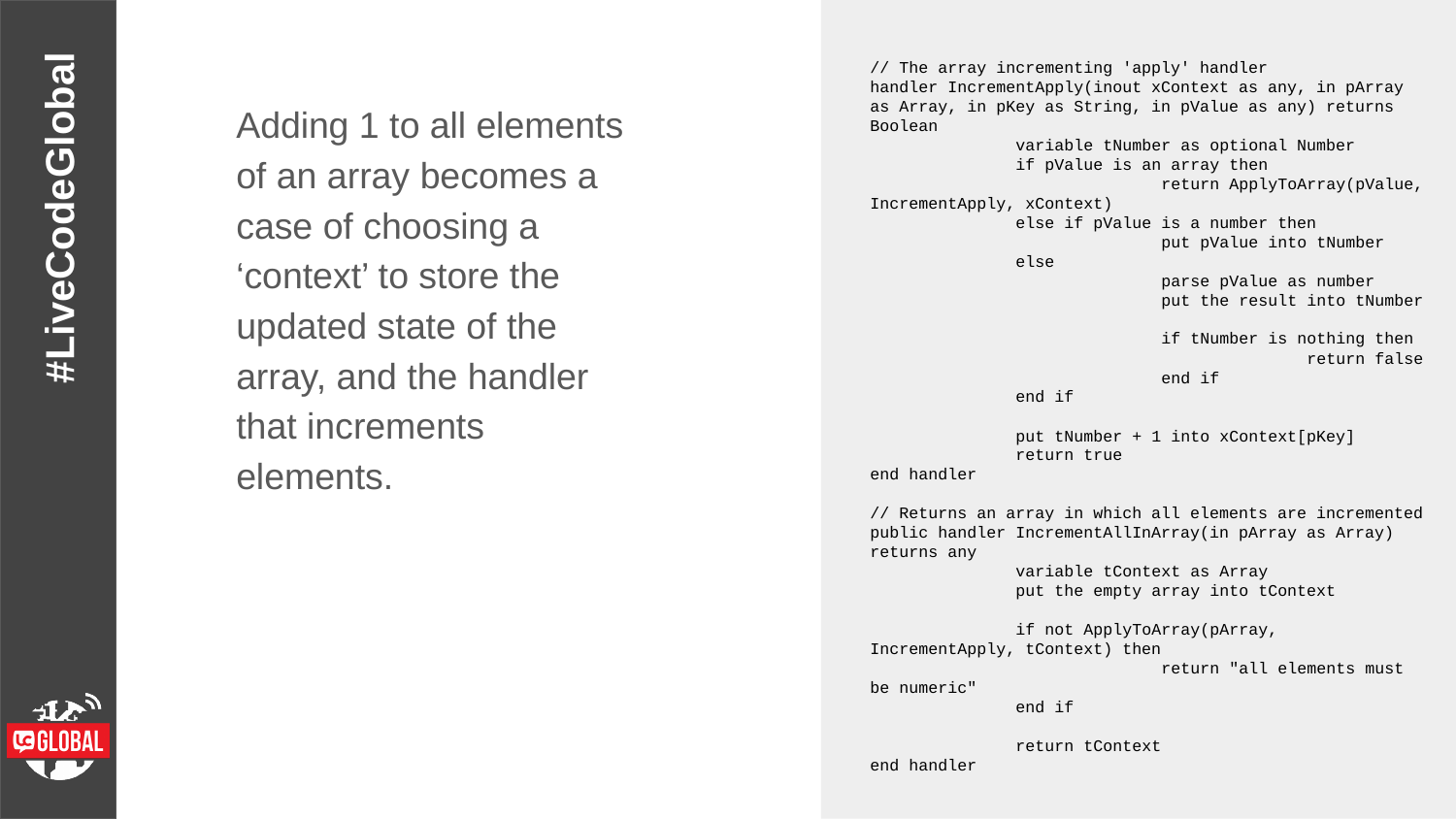

// The array incrementing 'apply' handler
handler IncrementApply(inout xContext as any, in pArray as Array, in pKey as String, in pValue as any) returns Boolean
	variable tNumber as optional Number
	if pValue is an array then
		return ApplyToArray(pValue, IncrementApply, xContext)
	else if pValue is a number then
		put pValue into tNumber
	else
		parse pValue as number
		put the result into tNumber

		if tNumber is nothing then
			return false
		end if
	end if

	put tNumber + 1 into xContext[pKey]
	return true
end handler

// Returns an array in which all elements are incremented
public handler IncrementAllInArray(in pArray as Array) returns any
	variable tContext as Array
	put the empty array into tContext

	if not ApplyToArray(pArray, IncrementApply, tContext) then
		return "all elements must be numeric"
	end if

	return tContext
end handler

Adding 1 to all elements of an array becomes a case of choosing a ‘context’ to store the updated state of the array, and the handler that increments elements.